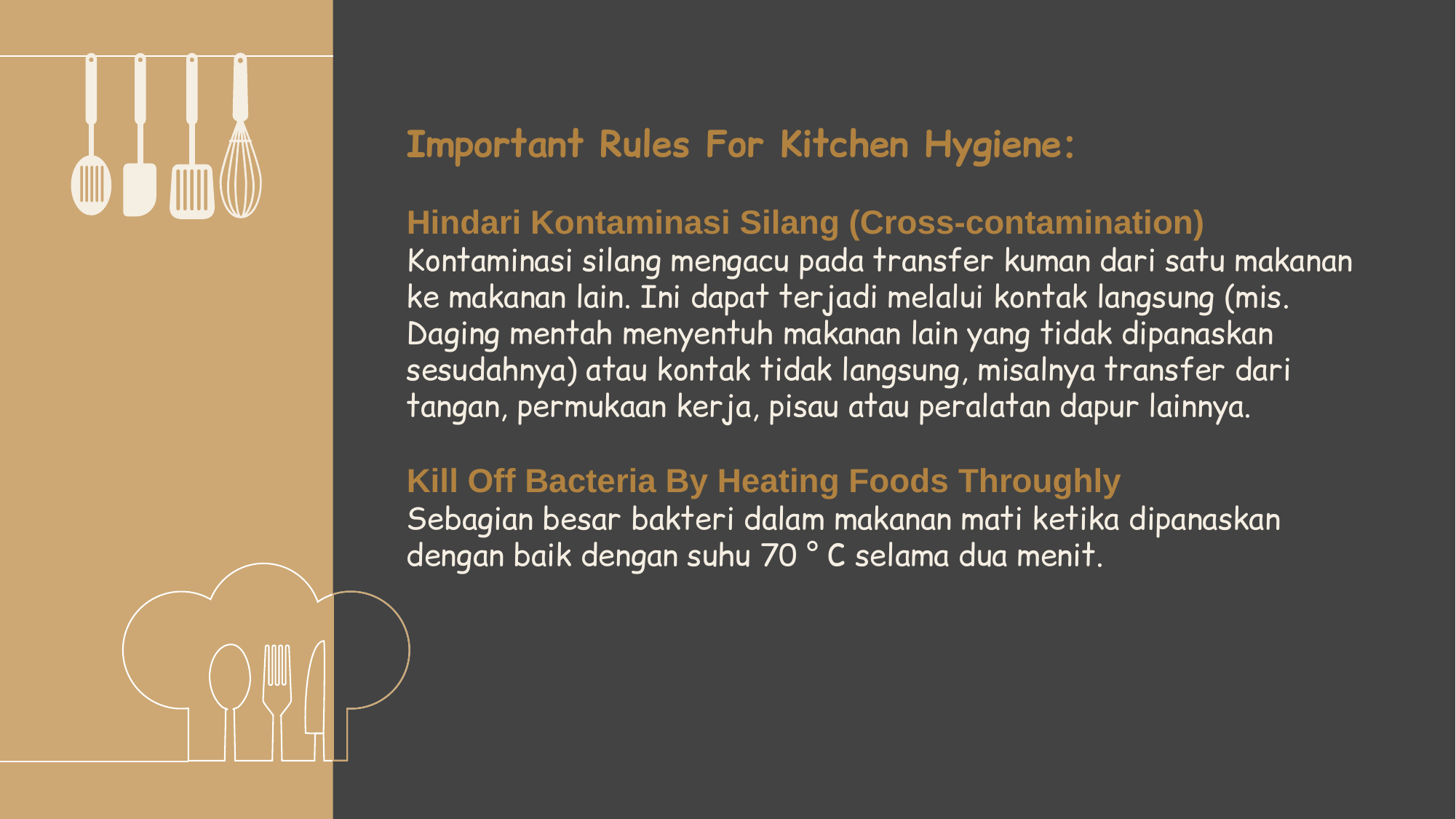

Important Rules For Kitchen Hygiene:

Hindari Kontaminasi Silang (Cross-contamination)
Kontaminasi silang mengacu pada transfer kuman dari satu makanan ke makanan lain. Ini dapat terjadi melalui kontak langsung (mis. Daging mentah menyentuh makanan lain yang tidak dipanaskan sesudahnya) atau kontak tidak langsung, misalnya transfer dari tangan, permukaan kerja, pisau atau peralatan dapur lainnya.

Kill Off Bacteria By Heating Foods Throughly
Sebagian besar bakteri dalam makanan mati ketika dipanaskan dengan baik dengan suhu 70 ° C selama dua menit.